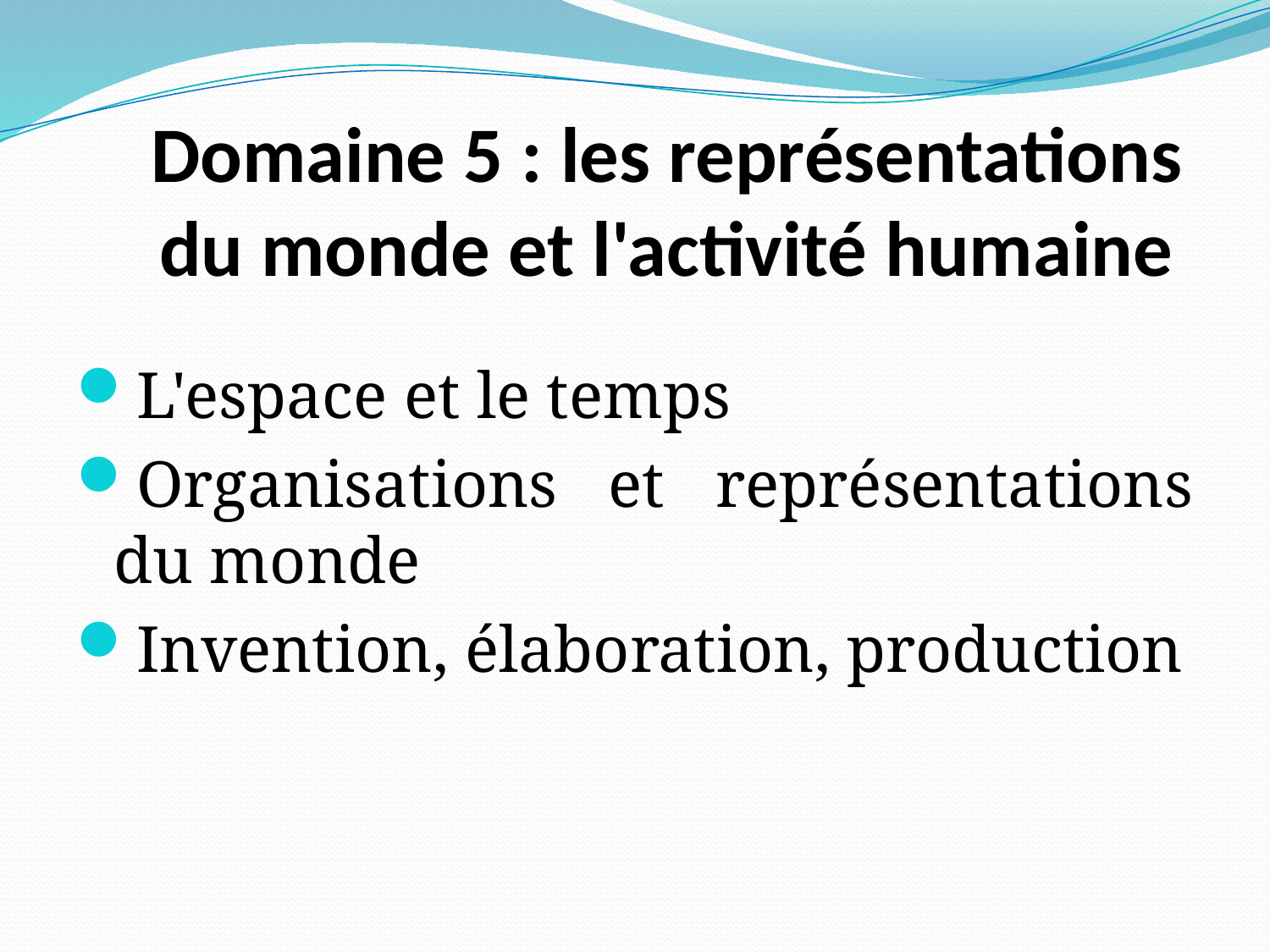

# Domaine 5 : les représentations du monde et l'activité humaine

L'espace et le temps
Organisations et représentations du monde
Invention, élaboration, production